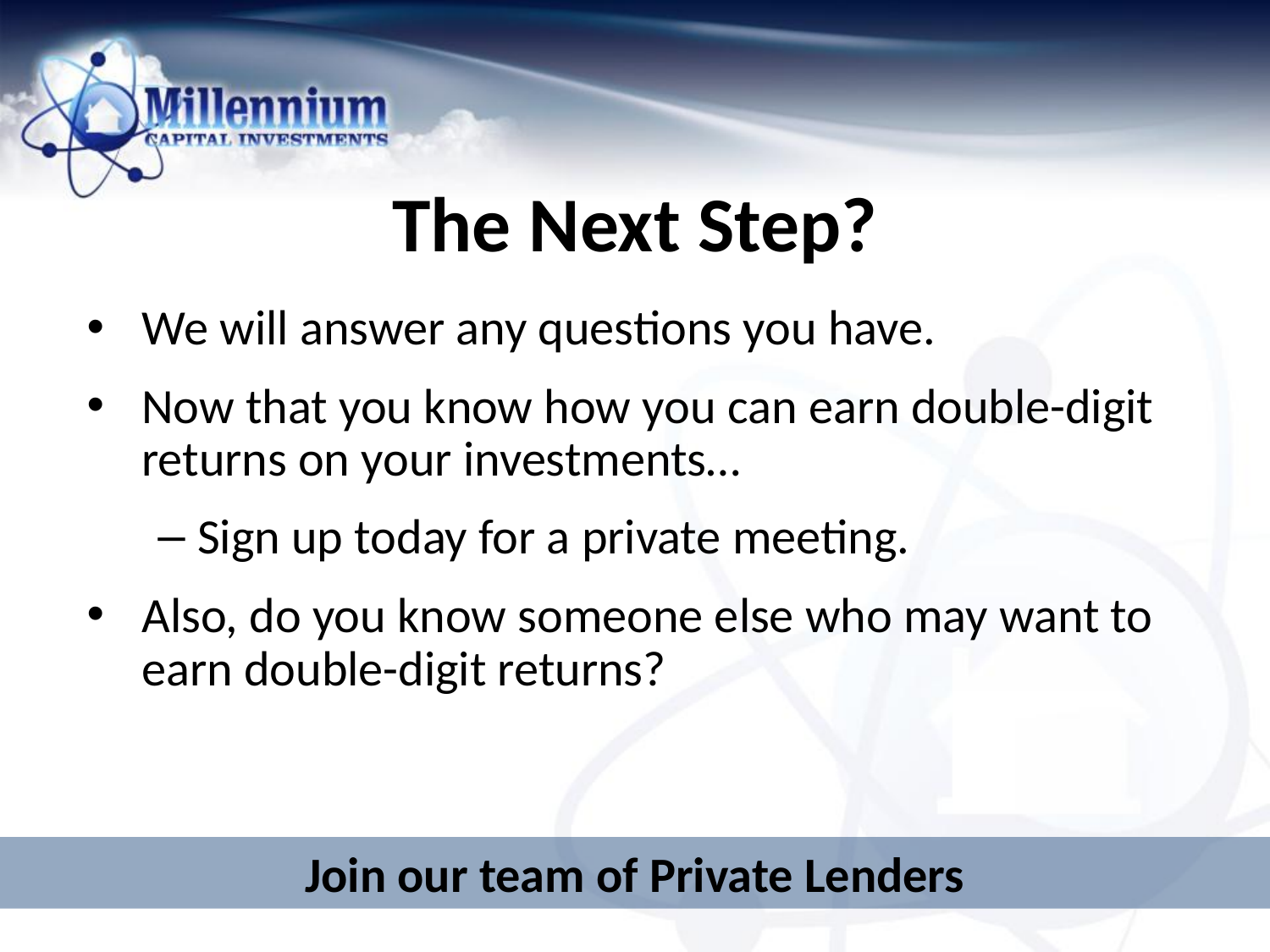

# The Next Step?
We will answer any questions you have.
Now that you know how you can earn double-digit returns on your investments…
Sign up today for a private meeting.
Also, do you know someone else who may want to earn double-digit returns?
Join our team of Private Lenders